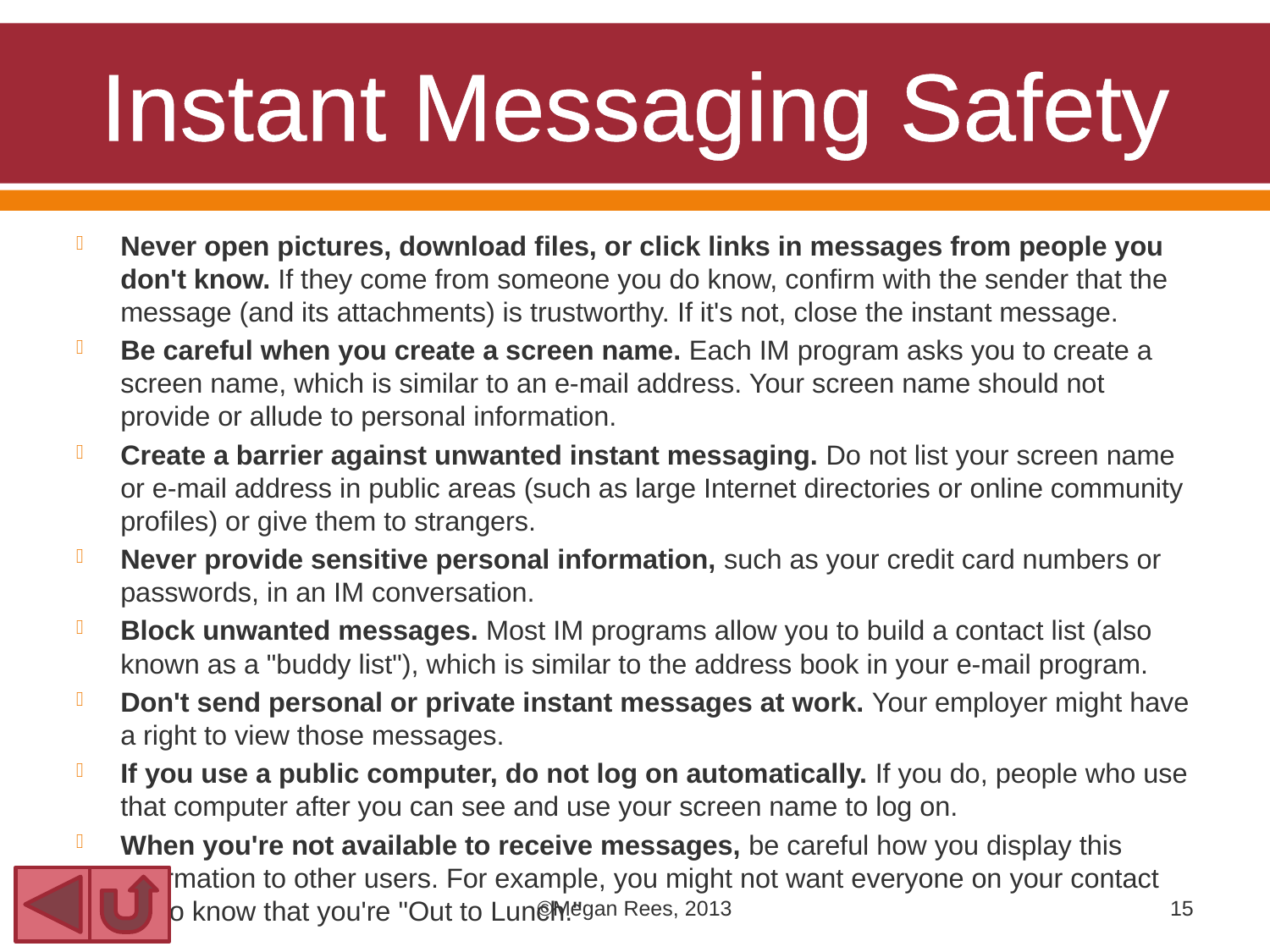

# Instant Messaging Safety
Never open pictures, download files, or click links in messages from people you don't know. If they come from someone you do know, confirm with the sender that the message (and its attachments) is trustworthy. If it's not, close the instant message.
Be careful when you create a screen name. Each IM program asks you to create a screen name, which is similar to an e-mail address. Your screen name should not provide or allude to personal information.
Create a barrier against unwanted instant messaging. Do not list your screen name or e-mail address in public areas (such as large Internet directories or online community profiles) or give them to strangers.
Never provide sensitive personal information, such as your credit card numbers or passwords, in an IM conversation.
Block unwanted messages. Most IM programs allow you to build a contact list (also known as a "buddy list"), which is similar to the address book in your e-mail program.
Don't send personal or private instant messages at work. Your employer might have a right to view those messages.
If you use a public computer, do not log on automatically. If you do, people who use that computer after you can see and use your screen name to log on.
When you're not available to receive messages, be careful how you display this information to other users. For example, you might not want everyone on your contact list to know that you're "Out to Lunch."

©Megan Rees, 2013
15